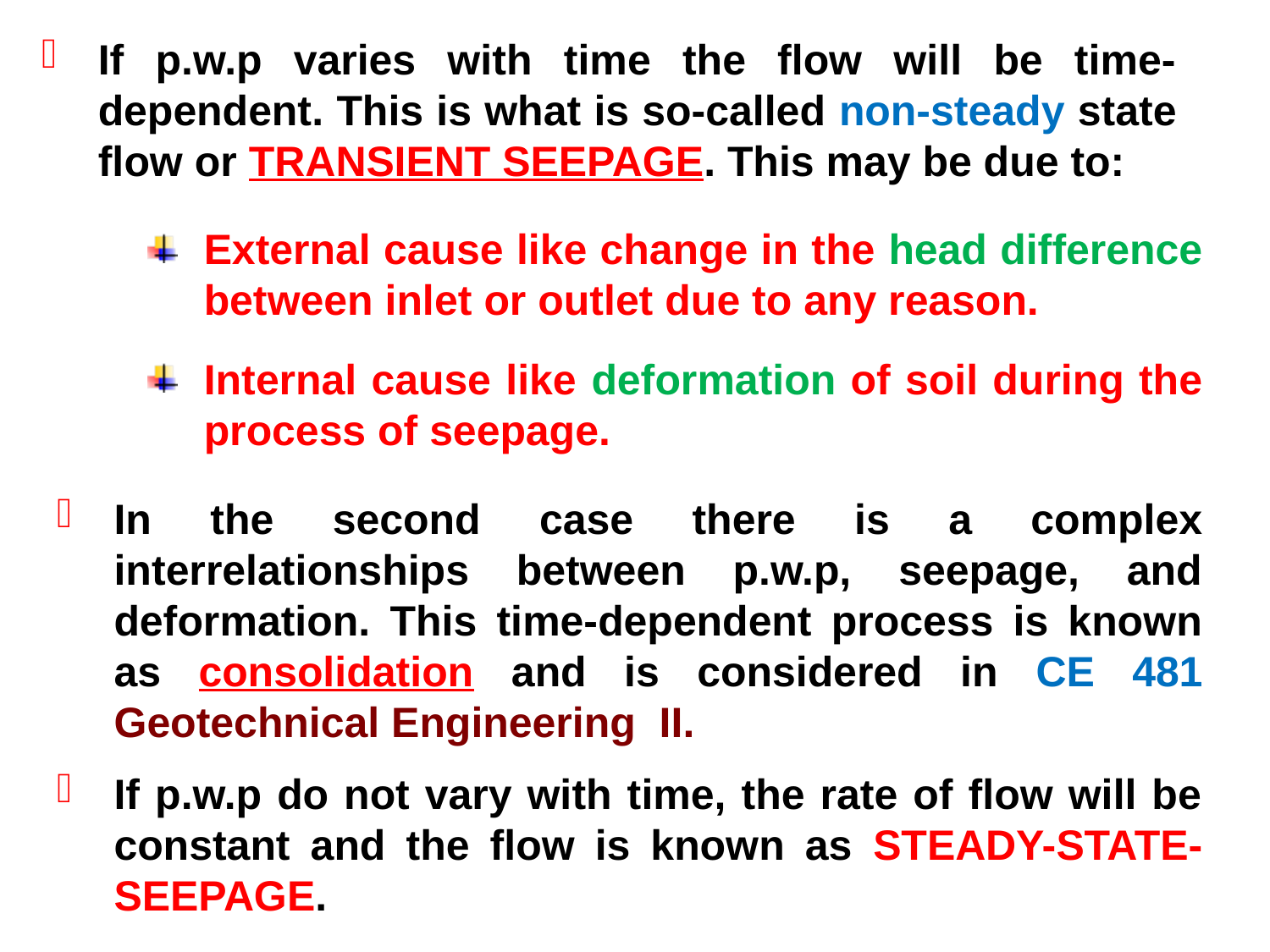

If p.w.p varies with time the flow will be time-dependent. This is what is so-called non-steady state flow or TRANSIENT SEEPAGE. This may be due to:
External cause like change in the head difference between inlet or outlet due to any reason.
Internal cause like deformation of soil during the process of seepage.
In the second case there is a complex interrelationships between p.w.p, seepage, and deformation. This time-dependent process is known as consolidation and is considered in CE 481 Geotechnical Engineering  II.
If p.w.p do not vary with time, the rate of flow will be constant and the flow is known as STEADY-STATE-SEEPAGE.